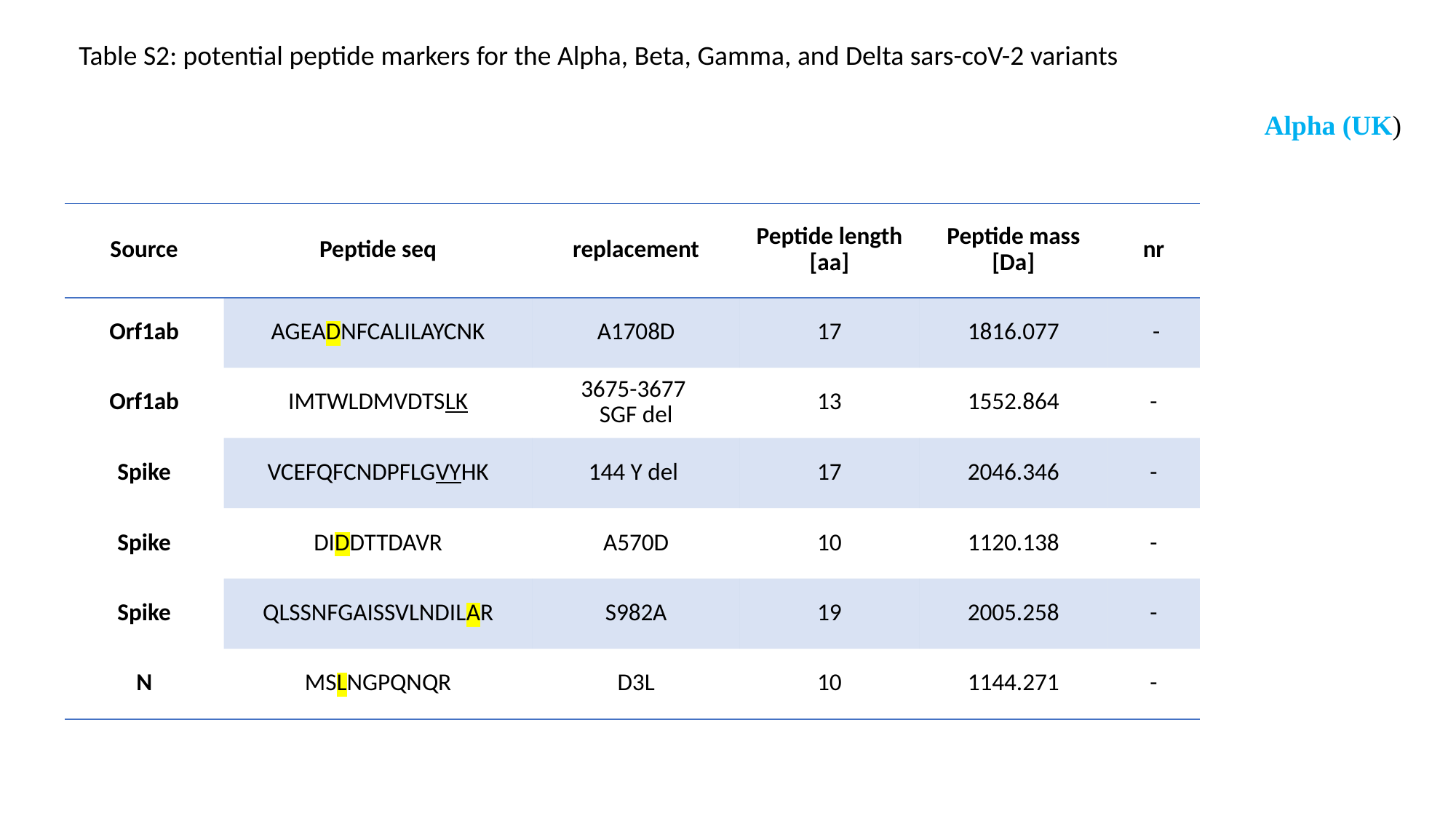

Table S2: potential peptide markers for the Alpha, Beta, Gamma, and Delta sars-coV-2 variants
Alpha (UK)
| Source | Peptide seq | replacement | Peptide length [aa] | Peptide mass [Da] | nr |
| --- | --- | --- | --- | --- | --- |
| Orf1ab | AGEADNFCALILAYCNK | A1708D | 17 | 1816.077 | - |
| Orf1ab | IMTWLDMVDTSLK | 3675-3677 SGF del | 13 | 1552.864 | - |
| Spike | VCEFQFCNDPFLGVYHK | 144 Y del | 17 | 2046.346 | - |
| Spike | DIDDTTDAVR | A570D | 10 | 1120.138 | - |
| Spike | QLSSNFGAISSVLNDILAR | S982A | 19 | 2005.258 | - |
| N | MSLNGPQNQR | D3L | 10 | 1144.271 | - |